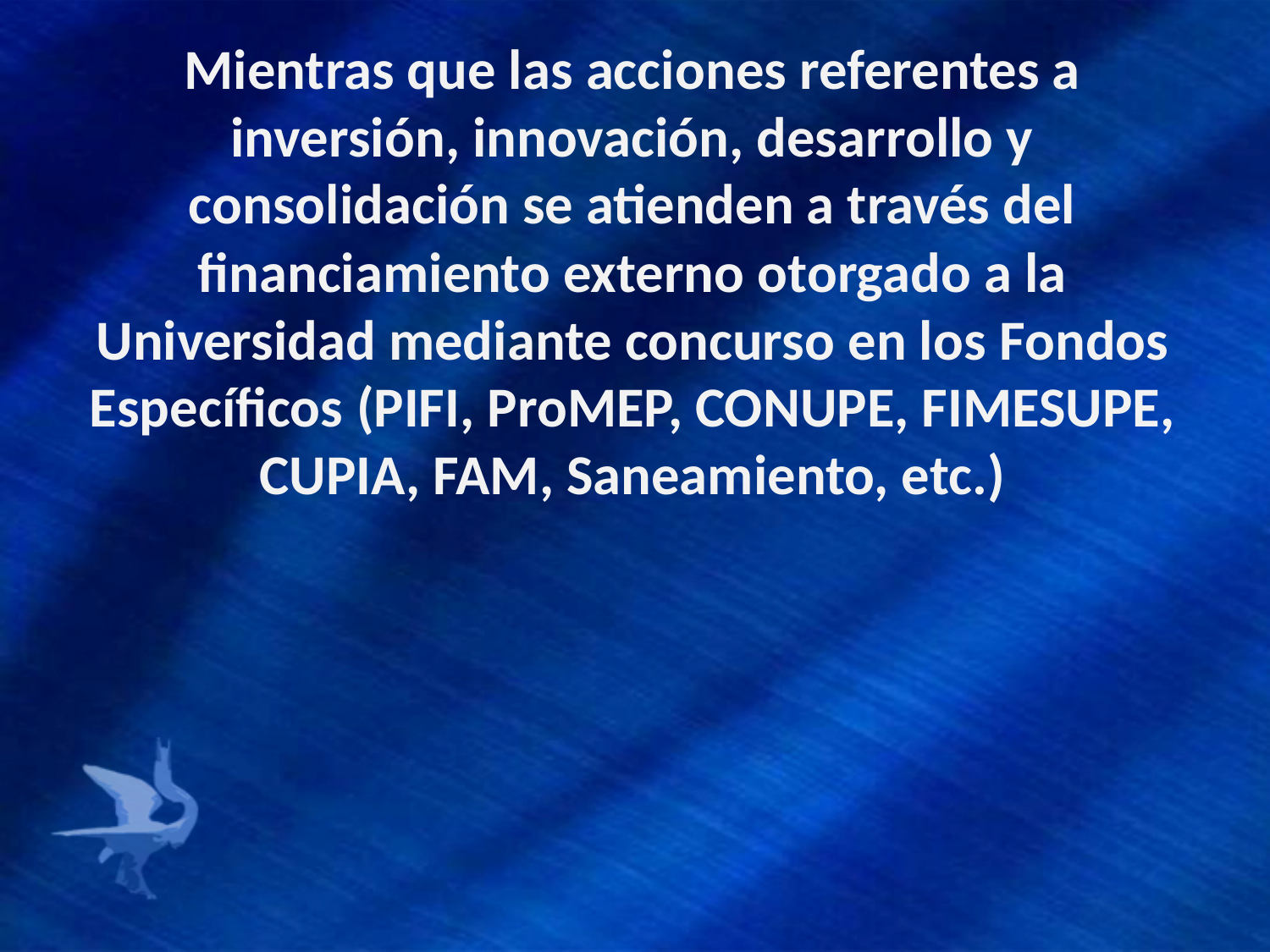

Mientras que las acciones referentes a inversión, innovación, desarrollo y consolidación se atienden a través del financiamiento externo otorgado a la Universidad mediante concurso en los Fondos Específicos (PIFI, ProMEP, CONUPE, FIMESUPE, CUPIA, FAM, Saneamiento, etc.)